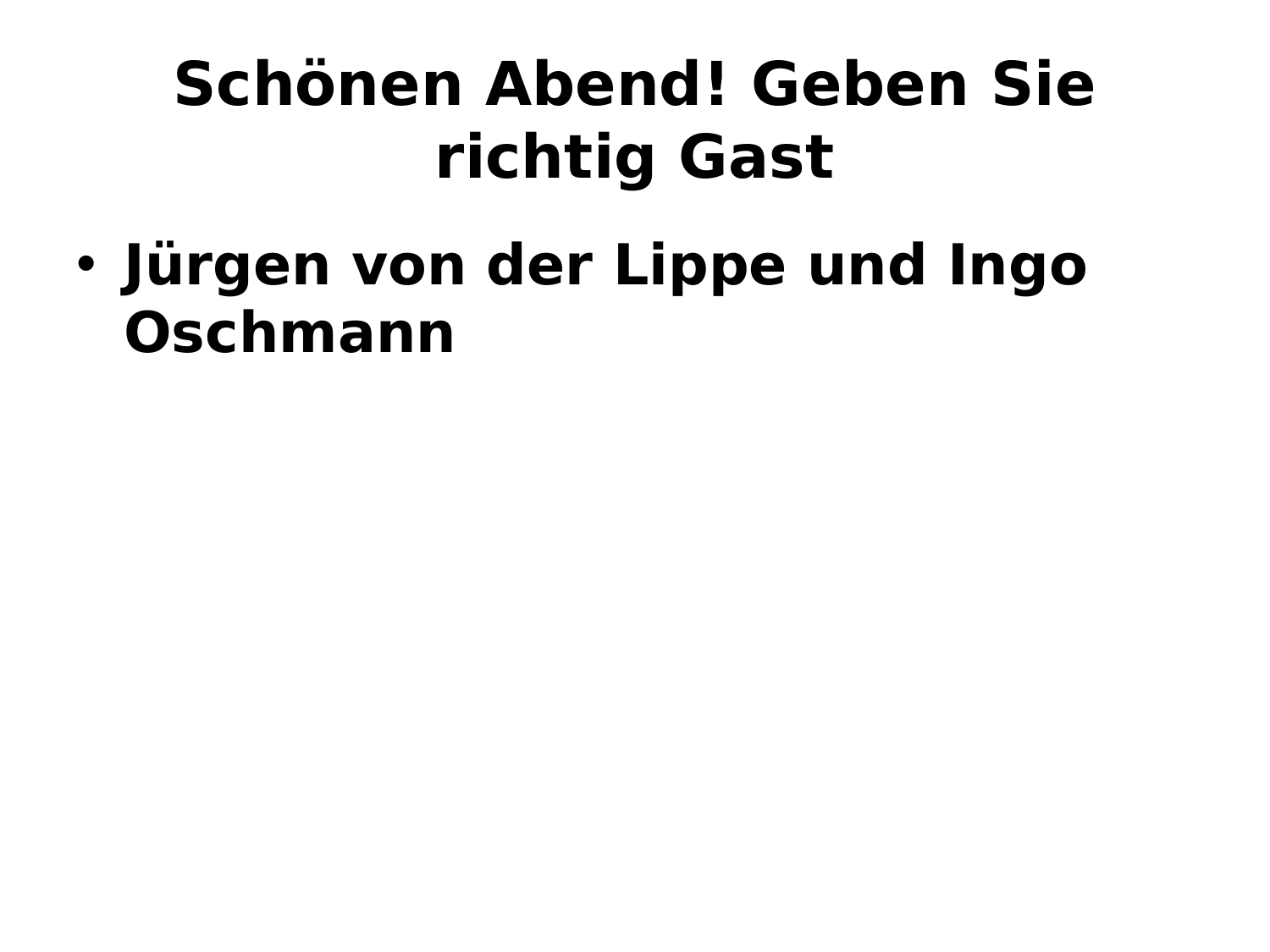

# Schönen Abend! Geben Sie richtig Gast
Jürgen von der Lippe und Ingo Oschmann